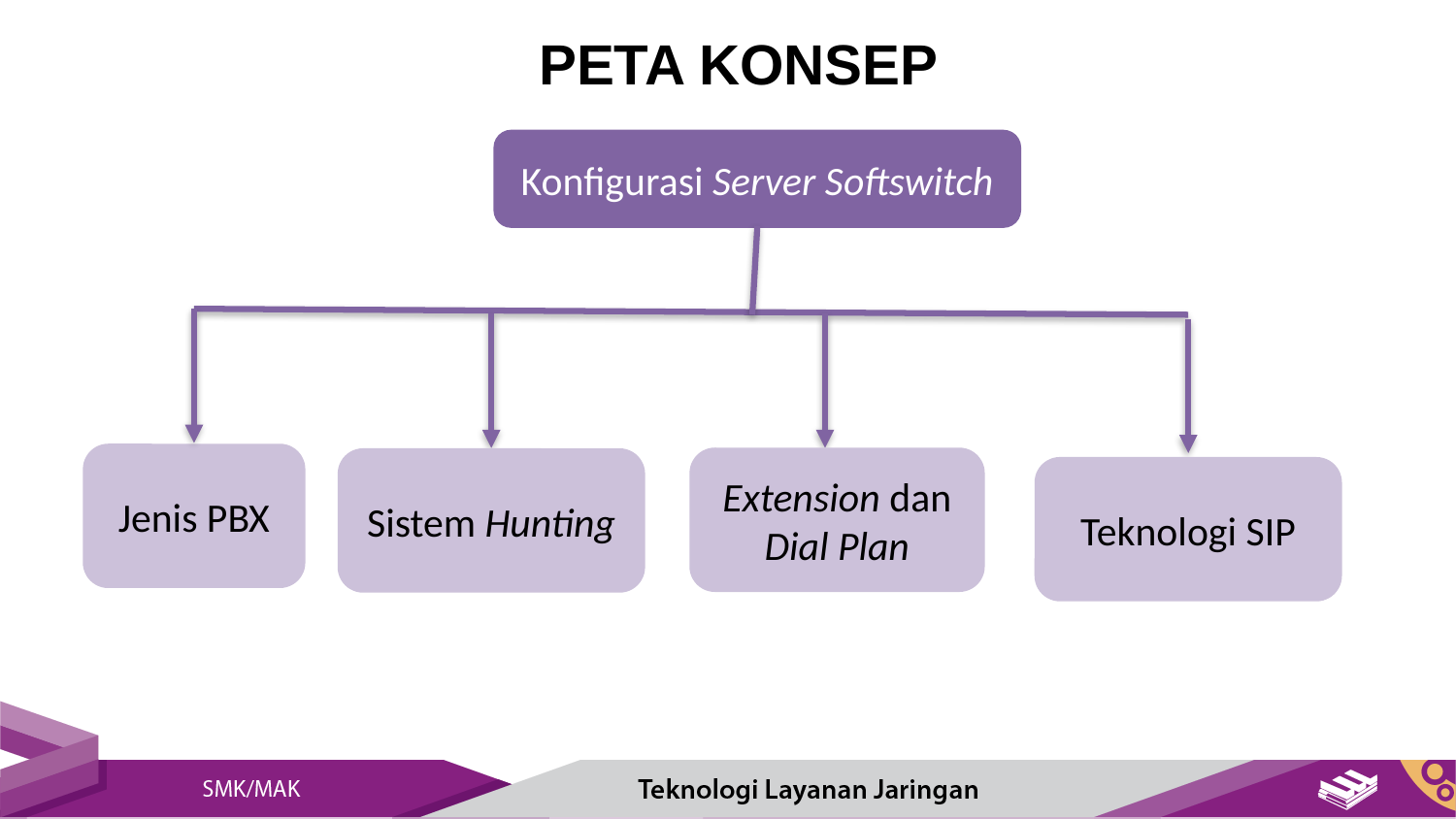

PETA KONSEP
Konfigurasi Server Softswitch
Jenis PBX
Extension dan Dial Plan
Sistem Hunting
Teknologi SIP